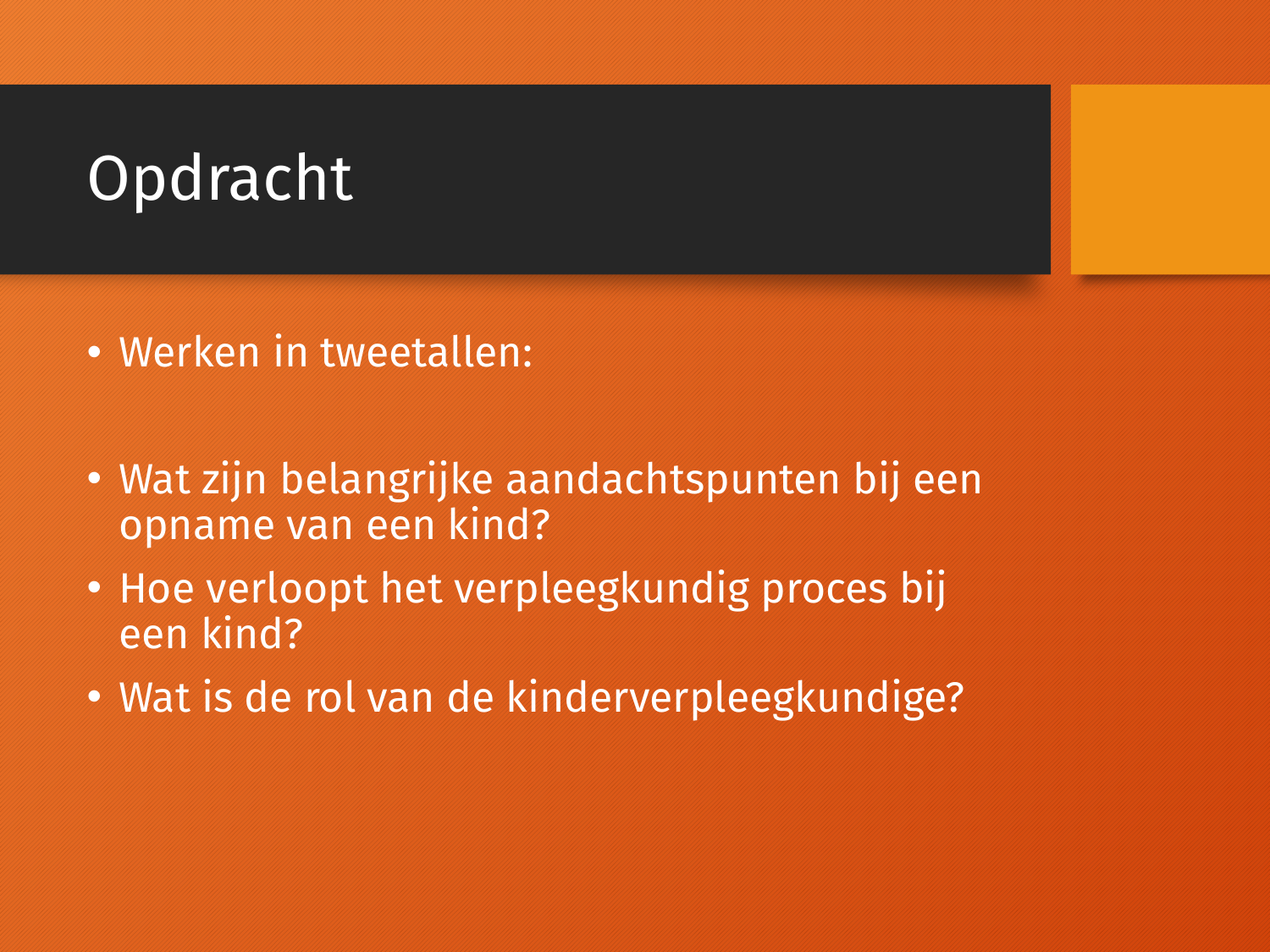

# Opdracht
Werken in tweetallen:

Wat zijn belangrijke aandachtspunten bij een opname van een kind?
Hoe verloopt het verpleegkundig proces bij een kind?
Wat is de rol van de kinderverpleegkundige?